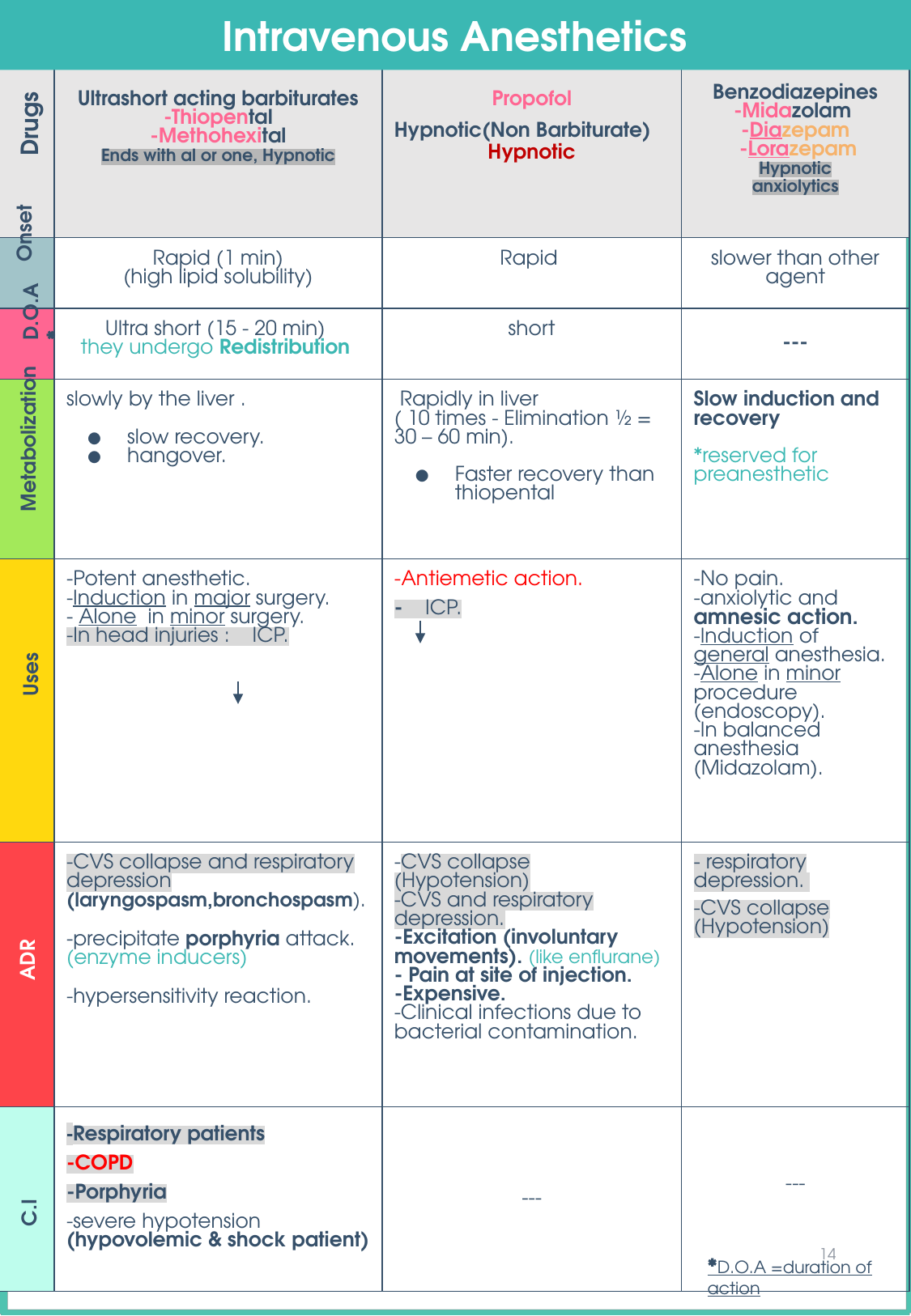

Intravenous Anesthetics
|  | Ultrashort acting barbiturates -Thiopental -Methohexital Ends with al or one, Hypnotic | Propofol Hypnotic(Non Barbiturate) Hypnotic | Benzodiazepines -Midazolam -Diazepam -Lorazepam Hypnotic anxiolytics |
| --- | --- | --- | --- |
|  | Rapid (1 min) (high lipid solubility) | Rapid | slower than other agent |
|  | Ultra short (15 - 20 min) they undergo Redistribution | short | --- |
|  | slowly by the liver . slow recovery. hangover. | Rapidly in liver ( 10 times - Elimination ½ = 30 – 60 min). Faster recovery than thiopental | Slow induction and recovery \*reserved for preanesthetic |
|  | -Potent anesthetic. -Induction in major surgery. - Alone in minor surgery. -In head injuries : ICP. | -Antiemetic action. - ICP. | -No pain. -anxiolytic and amnesic action. -Induction of general anesthesia. -Alone in minor procedure (endoscopy). -In balanced anesthesia (Midazolam). |
|  | -CVS collapse and respiratory depression (laryngospasm,bronchospasm). -precipitate porphyria attack. (enzyme inducers) -hypersensitivity reaction. | -CVS collapse (Hypotension) -CVS and respiratory depression. -Excitation (involuntary movements). (like enflurane) - Pain at site of injection. -Expensive. -Clinical infections due to bacterial contamination. | - respiratory depression. -CVS collapse (Hypotension) |
|  | -Respiratory patients -COPD -Porphyria -severe hypotension (hypovolemic & shock patient) | --- | --- |
Drugs
Onset
D.O.A*

Metabolization
Uses
ADR
C.I
14
*D.O.A =duration of action